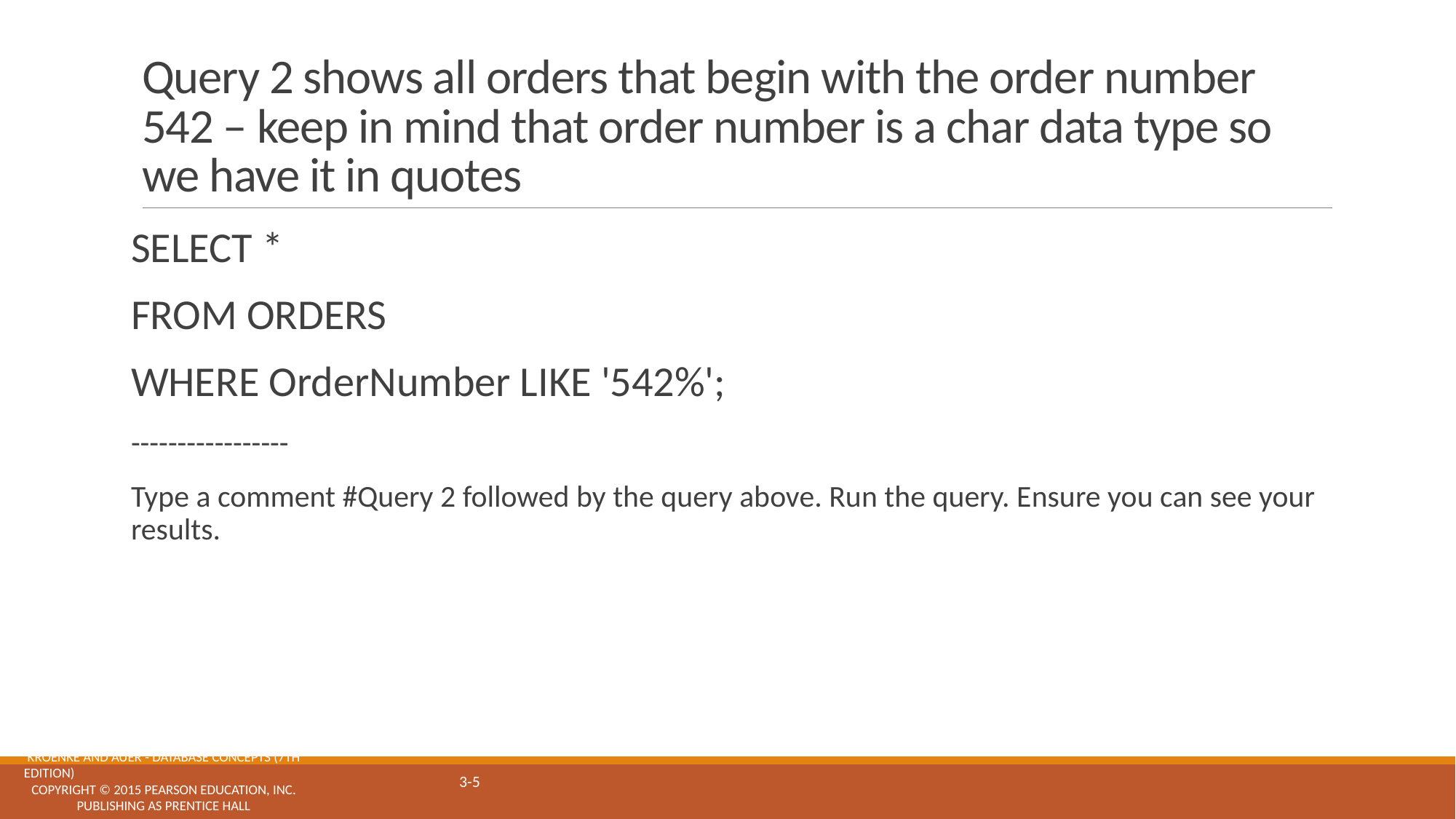

# Query 2 shows all orders that begin with the order number 542 – keep in mind that order number is a char data type so we have it in quotes
SELECT *
FROM ORDERS
WHERE OrderNumber LIKE '542%';
-----------------
Type a comment #Query 2 followed by the query above. Run the query. Ensure you can see your results.

KROENKE and AUER - DATABASE CONCEPTS (7th Edition)                                                                           Copyright © 2015 Pearson Education, Inc. Publishing as Prentice Hall
3-5